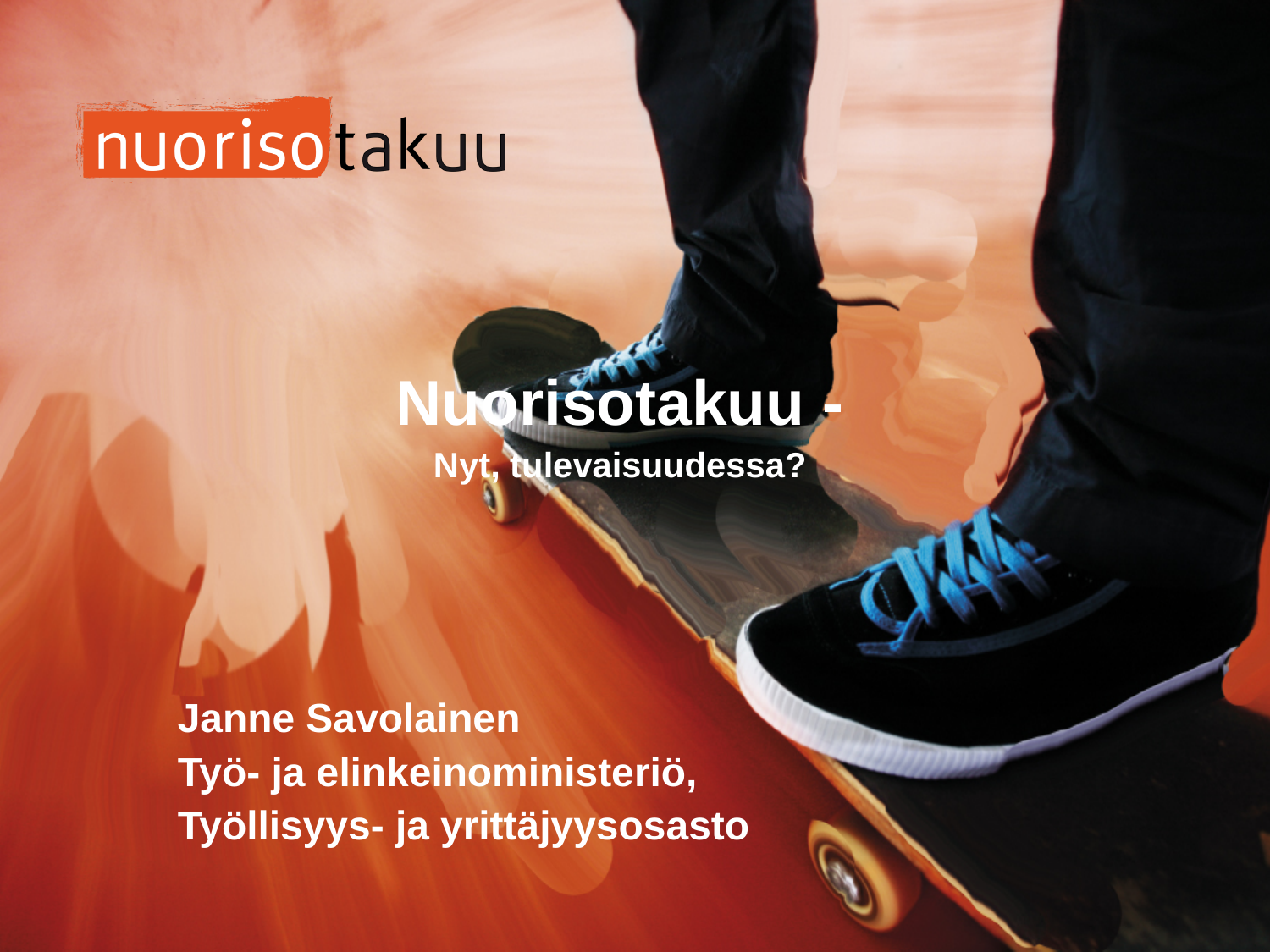

Nuorisotakuu -
Nyt, tulevaisuudessa?

Janne Savolainen
Työ- ja elinkeinoministeriö,
Työllisyys- ja yrittäjyysosasto